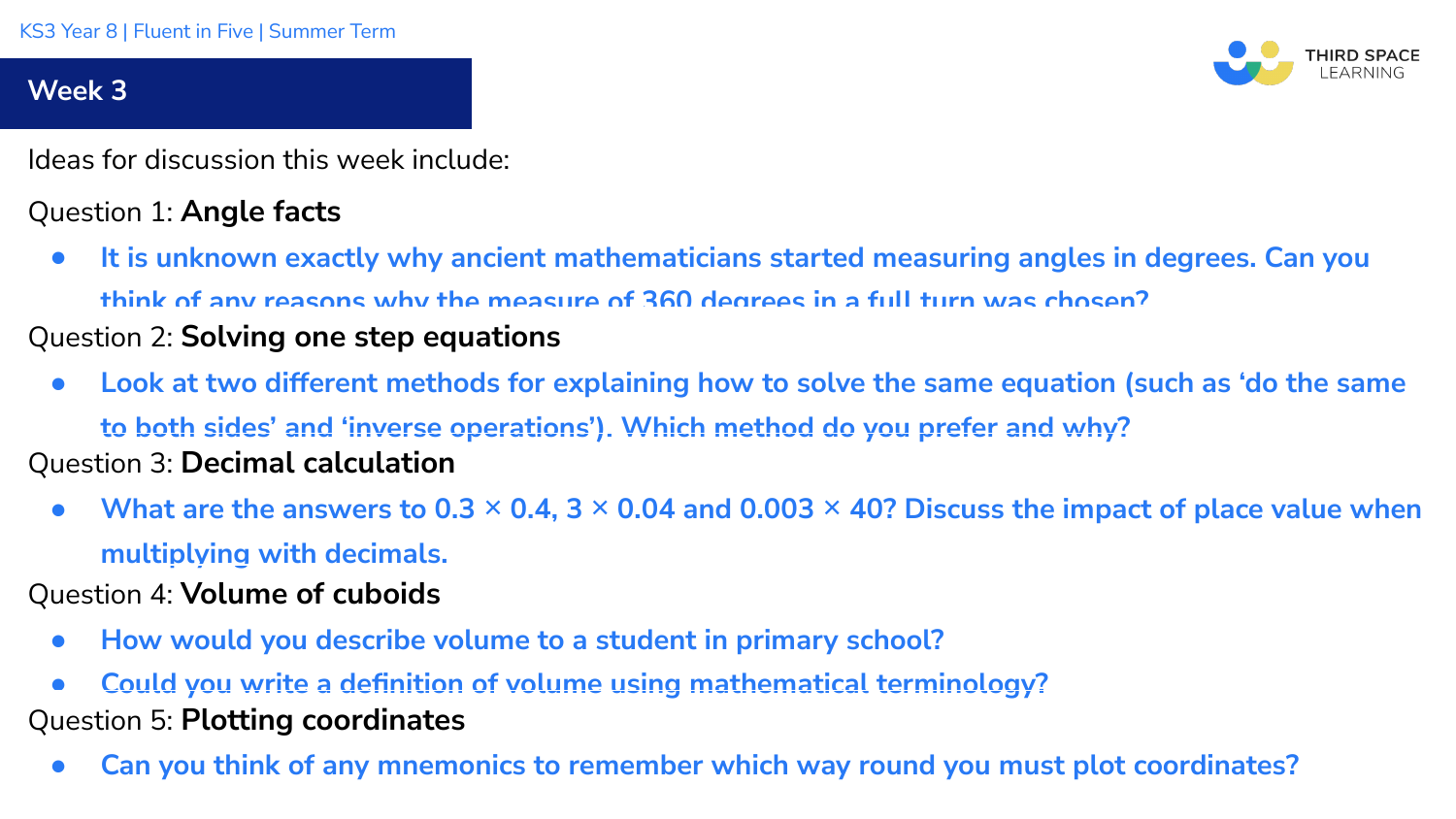

Week 3
| Ideas for discussion this week include: |
| --- |
| Question 1: Angle facts It is unknown exactly why ancient mathematicians started measuring angles in degrees. Can you think of any reasons why the measure of 360 degrees in a full turn was chosen? |
| Question 2: Solving one step equations Look at two different methods for explaining how to solve the same equation (such as ‘do the same to both sides’ and ‘inverse operations’). Which method do you prefer and why? |
| Question 3: Decimal calculation What are the answers to 0.3 × 0.4, 3 × 0.04 and 0.003 × 40? Discuss the impact of place value when multiplying with decimals. |
| Question 4: Volume of cuboids How would you describe volume to a student in primary school? Could you write a definition of volume using mathematical terminology? |
| Question 5: Plotting coordinates Can you think of any mnemonics to remember which way round you must plot coordinates? |